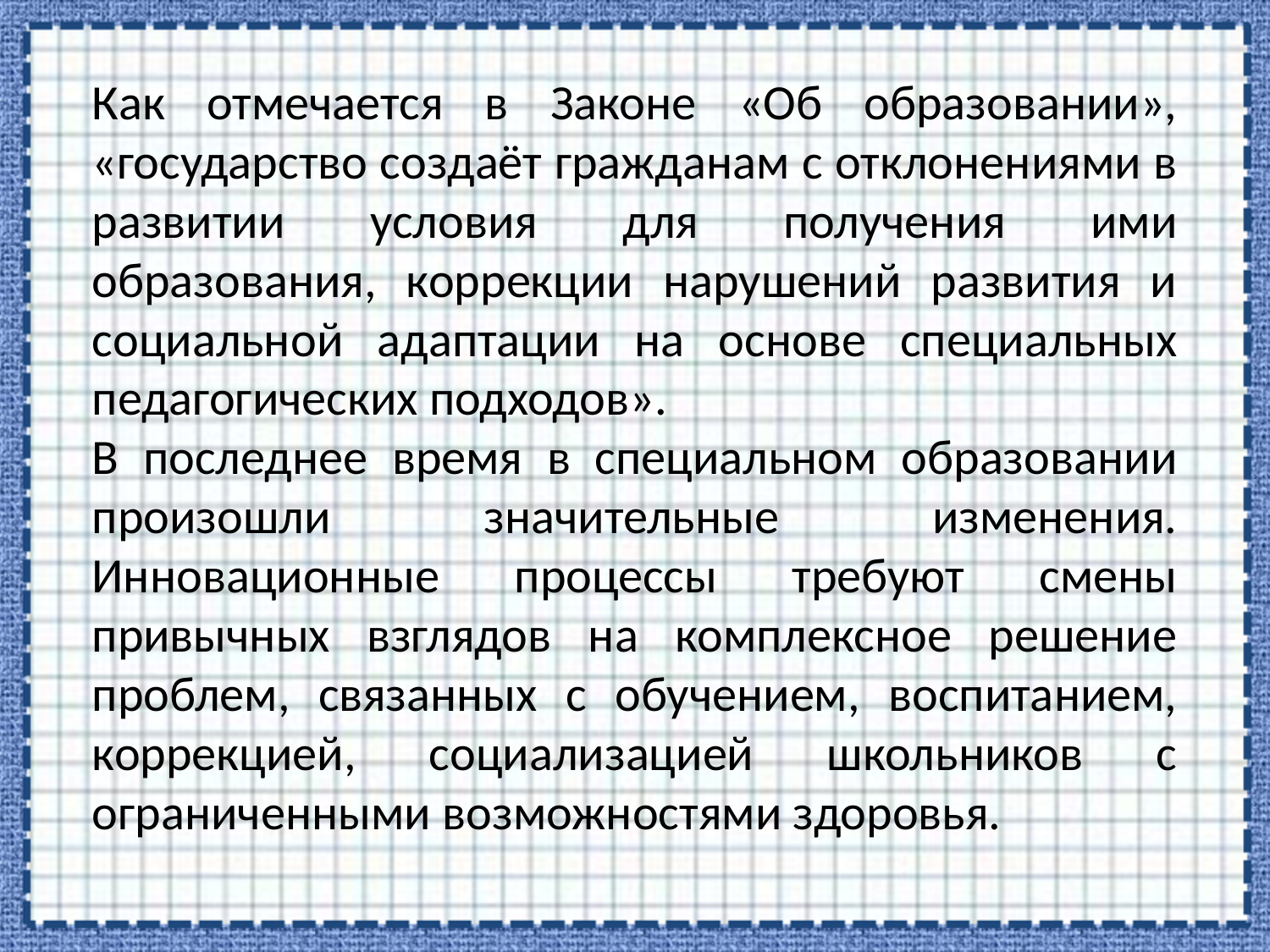

Как отмечается в Законе «Об образовании», «государство создаёт гражданам с отклонениями в развитии условия для получения ими образования, коррекции нарушений развития и социальной адаптации на основе специальных педагогических подходов».
В последнее время в специальном образовании произошли значительные изменения. Инновационные процессы требуют смены привычных взглядов на комплексное решение проблем, связанных с обучением, воспитанием, коррекцией, социализацией школьников с ограниченными возможностями здоровья.